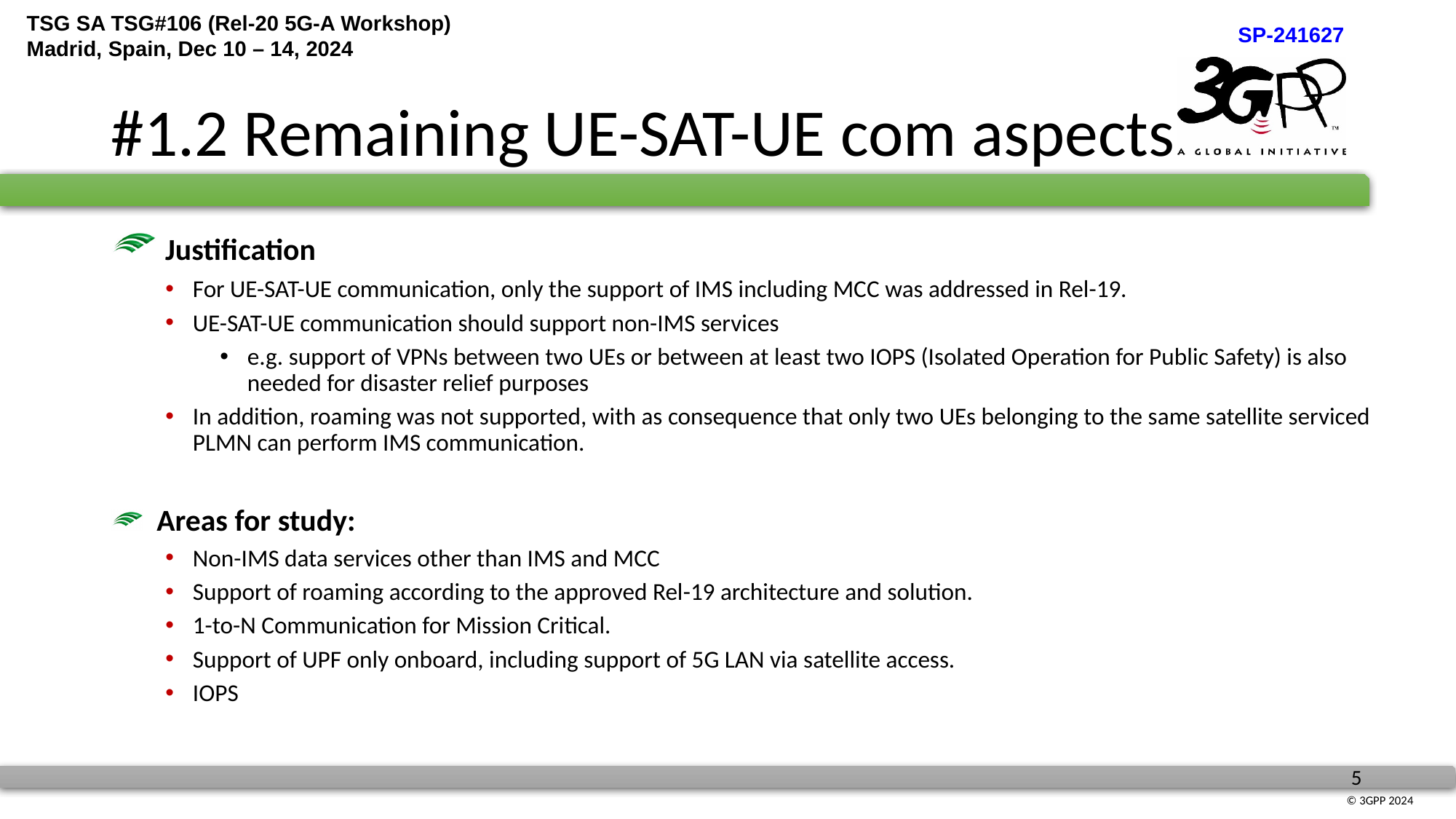

# #1.2 Remaining UE-SAT-UE com aspects
 Justification
For UE-SAT-UE communication, only the support of IMS including MCC was addressed in Rel-19.
UE-SAT-UE communication should support non-IMS services
e.g. support of VPNs between two UEs or between at least two IOPS (Isolated Operation for Public Safety) is also needed for disaster relief purposes
In addition, roaming was not supported, with as consequence that only two UEs belonging to the same satellite serviced PLMN can perform IMS communication.

  Areas for study:
Non-IMS data services other than IMS and MCC
Support of roaming according to the approved Rel-19 architecture and solution.
1-to-N Communication for Mission Critical.
Support of UPF only onboard, including support of 5G LAN via satellite access.
IOPS